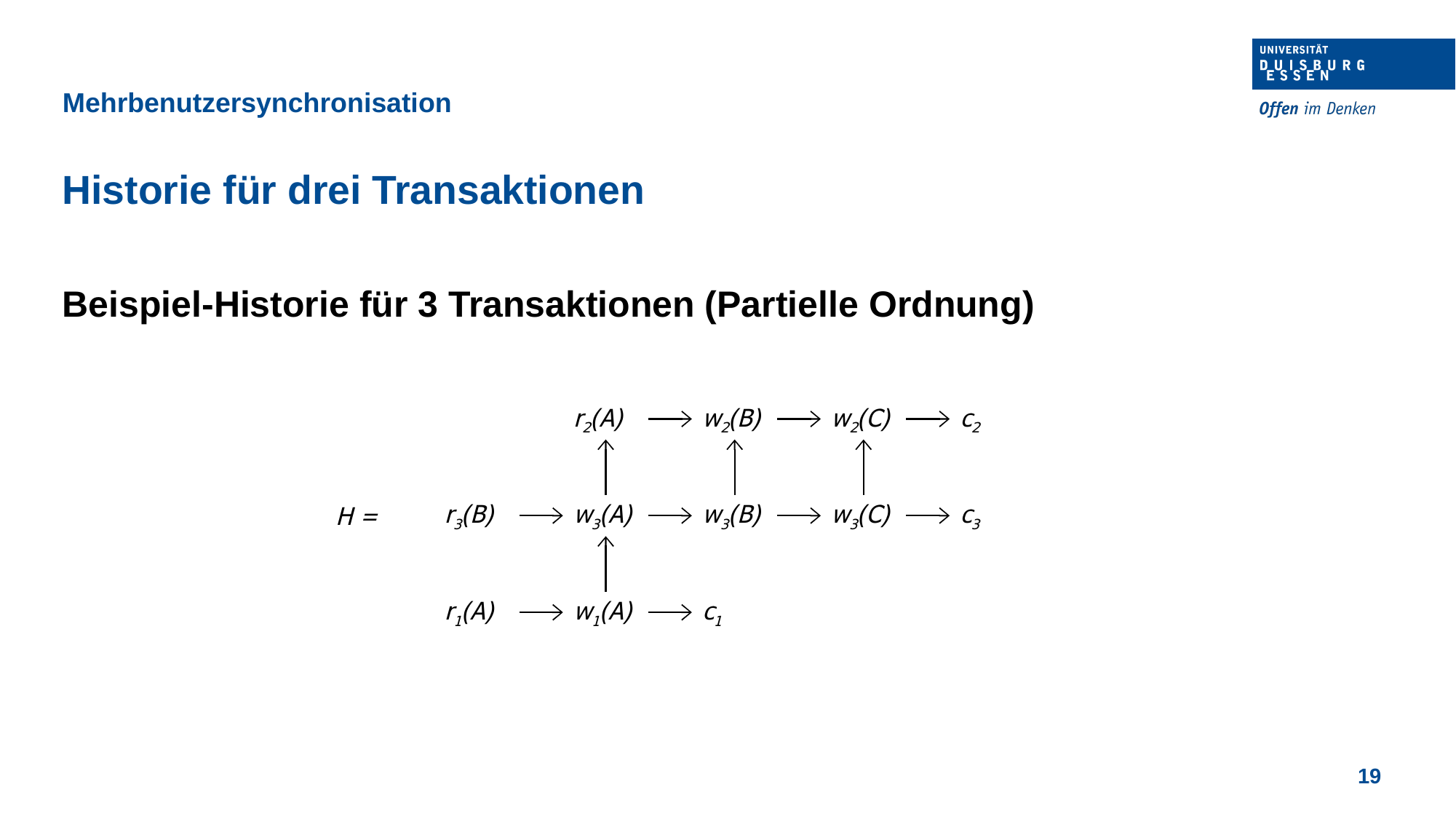

Mehrbenutzersynchronisation
Historie für drei Transaktionen
Beispiel-Historie für 3 Transaktionen (Partielle Ordnung)
r2(A)
w2(B)
w2(C)
c2
r3(B)
w3(A)
w3(B)
w3(C)
c3
r1(A)
w1(A)
c1
H =
19